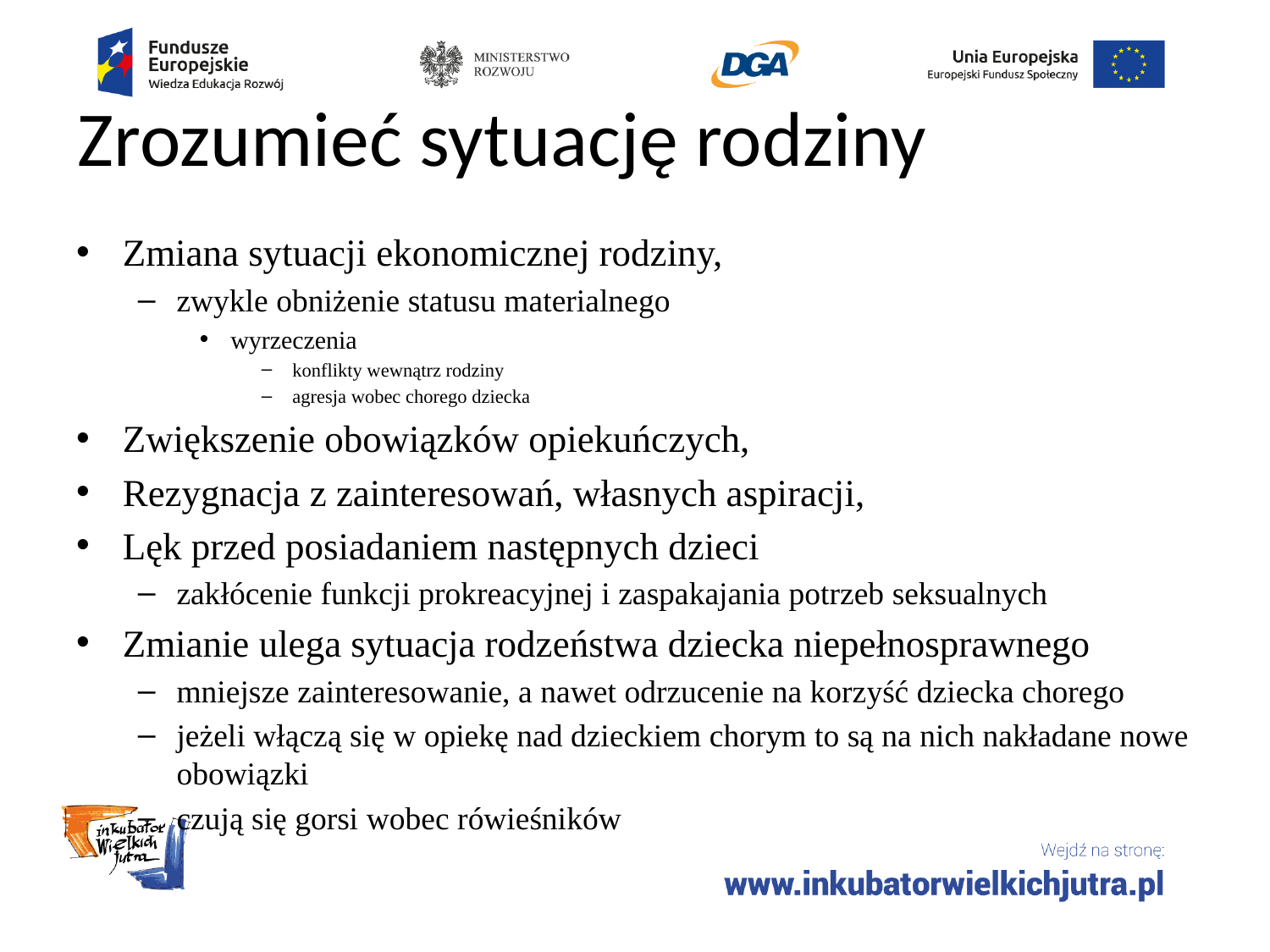

# Zrozumieć sytuację rodziny
Zmiana sytuacji ekonomicznej rodziny,
zwykle obniżenie statusu materialnego
wyrzeczenia
konflikty wewnątrz rodziny
agresja wobec chorego dziecka
Zwiększenie obowiązków opiekuńczych,
Rezygnacja z zainteresowań, własnych aspiracji,
Lęk przed posiadaniem następnych dzieci
zakłócenie funkcji prokreacyjnej i zaspakajania potrzeb seksualnych
Zmianie ulega sytuacja rodzeństwa dziecka niepełnosprawnego
mniejsze zainteresowanie, a nawet odrzucenie na korzyść dziecka chorego
jeżeli włączą się w opiekę nad dzieckiem chorym to są na nich nakładane nowe obowiązki
czują się gorsi wobec rówieśników